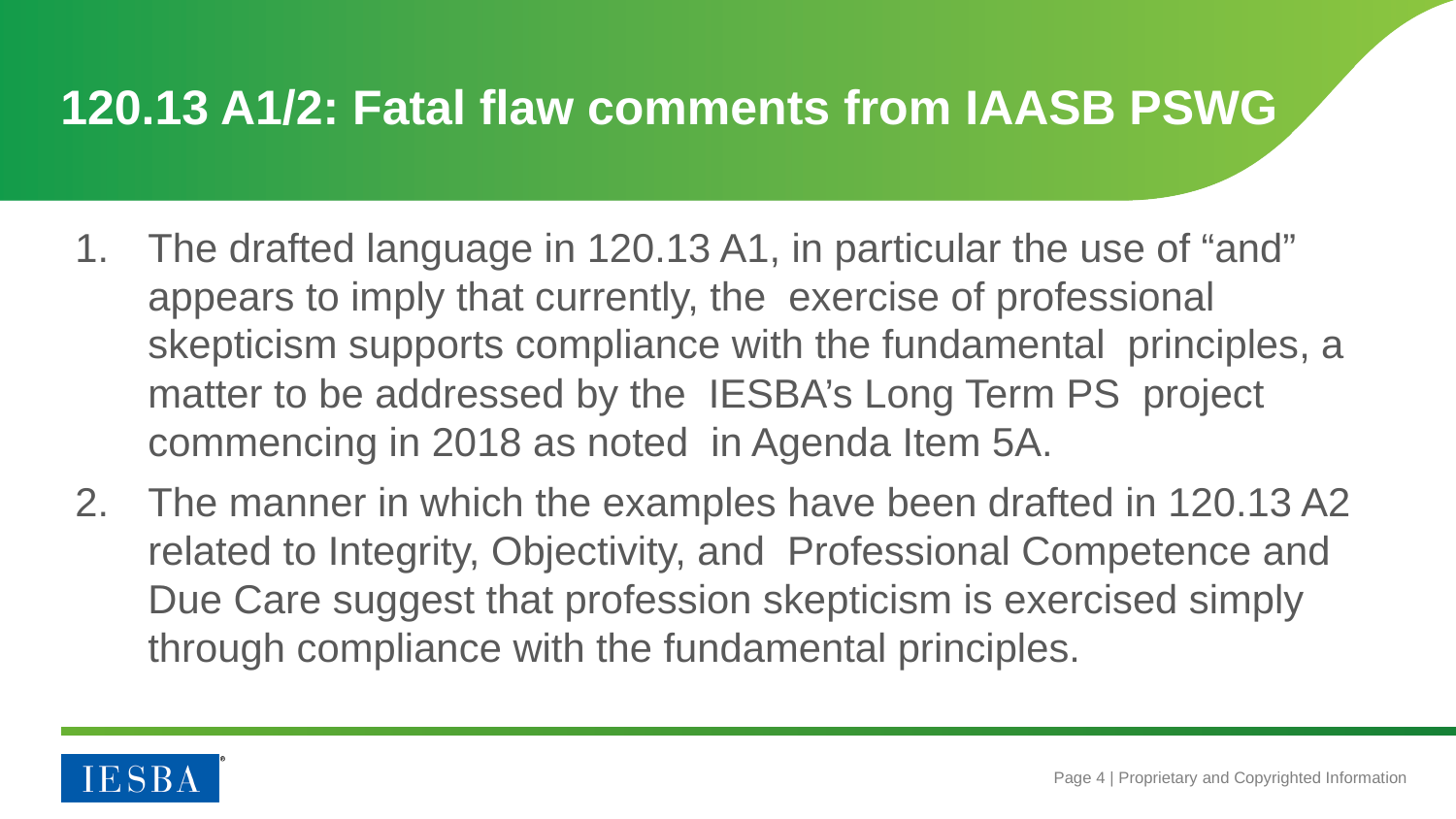

# 120.13 A1/2: Fatal flaw comments from IAASB PSWG
The drafted language in 120.13 A1, in particular the use of “and” appears to imply that currently, the  exercise of professional skepticism supports compliance with the fundamental  principles, a matter to be addressed by the  IESBA’s Long Term PS  project commencing in 2018 as noted  in Agenda Item 5A.
The manner in which the examples have been drafted in 120.13 A2 related to Integrity, Objectivity, and  Professional Competence and  Due Care suggest that profession skepticism is exercised simply through compliance with the fundamental principles.